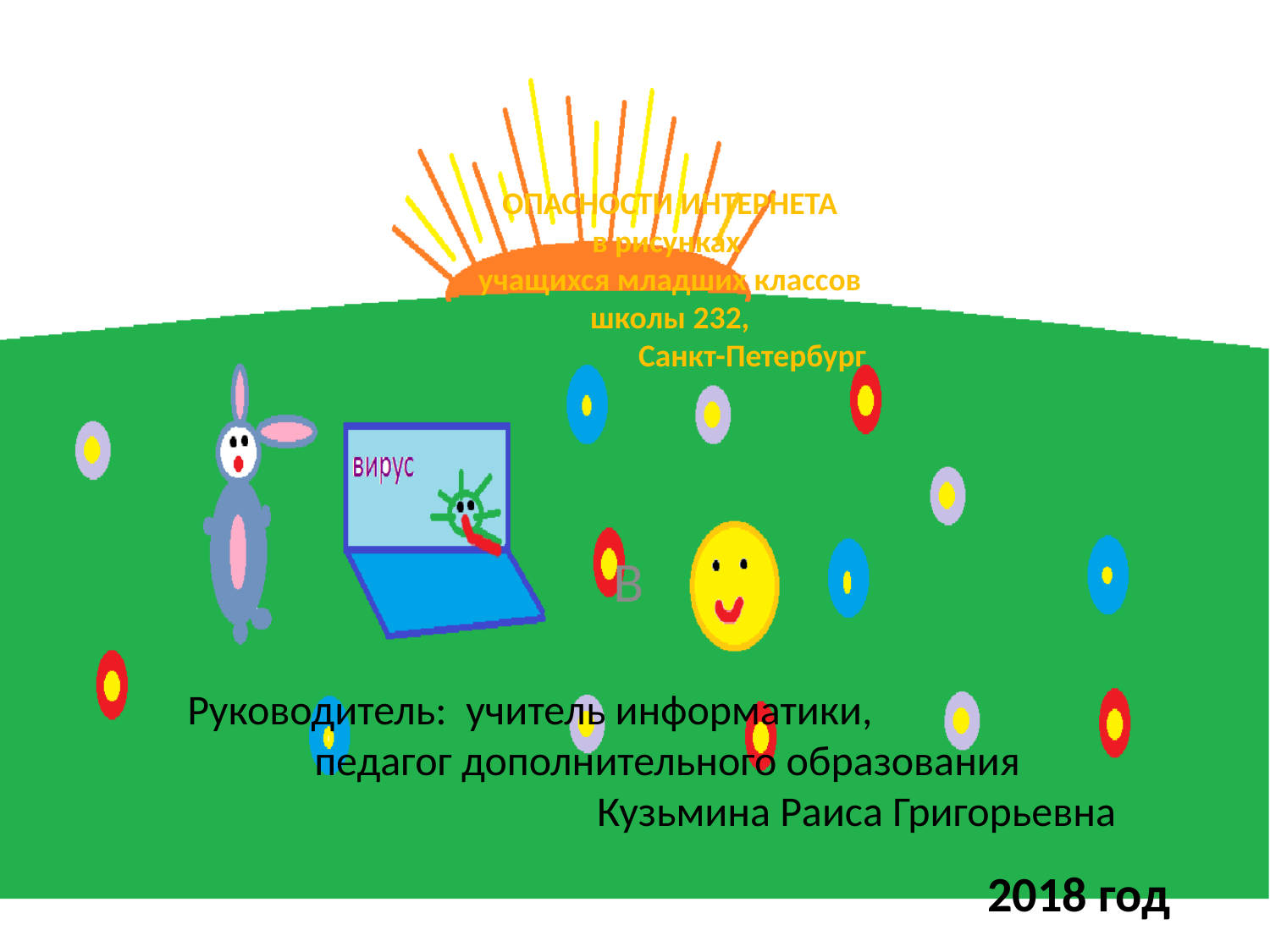

# опасности ИНТЕРНЕТА в рисунках учащихся младших классов школы 232, Санкт-Петербург
В
Руководитель:  учитель информатики,
	педагог дополнительного образования
                                           Кузьмина Раиса Григорьевна
2018 год